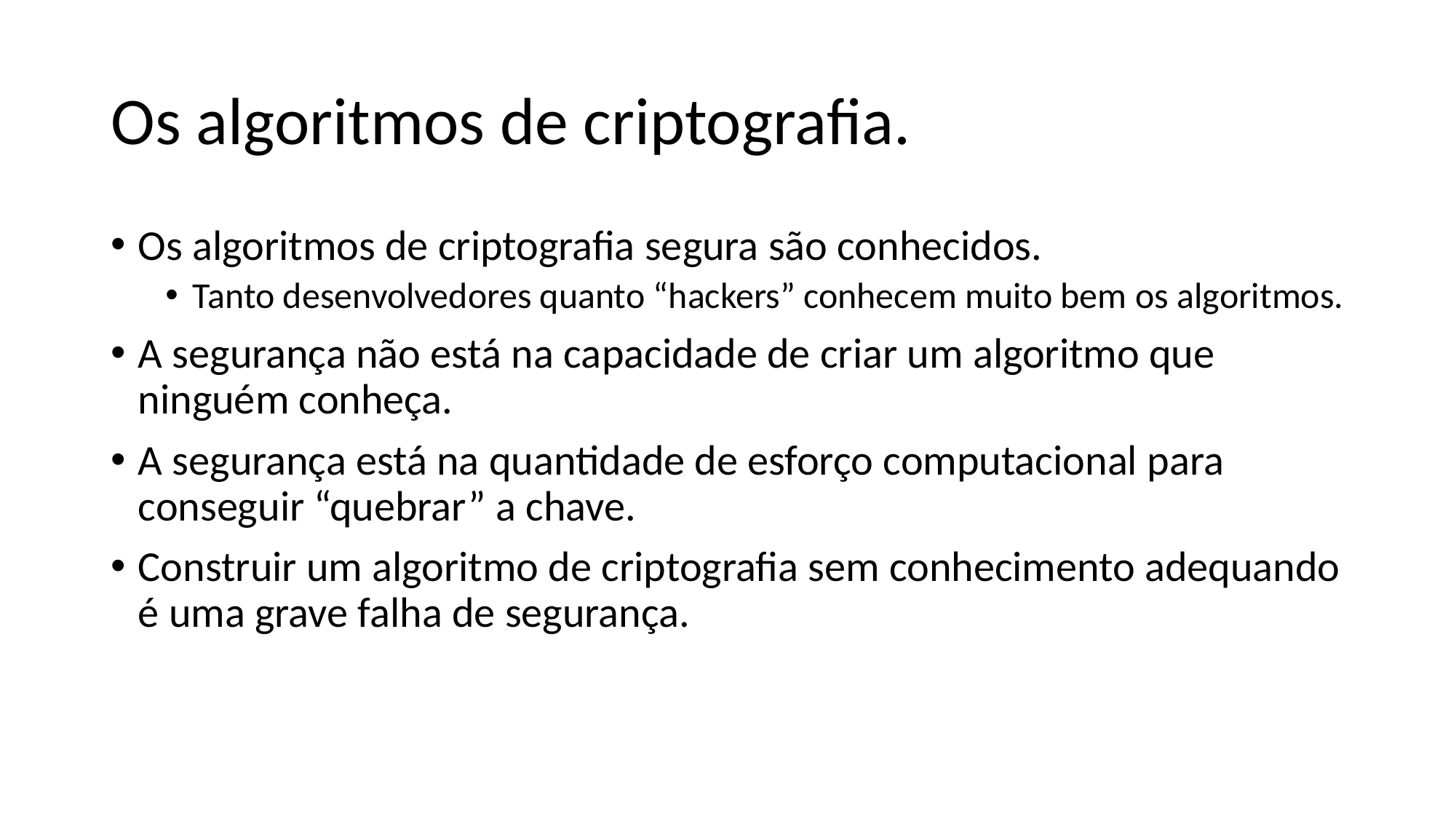

# Os algoritmos de criptografia.
Os algoritmos de criptografia segura são conhecidos.
Tanto desenvolvedores quanto “hackers” conhecem muito bem os algoritmos.
A segurança não está na capacidade de criar um algoritmo que ninguém conheça.
A segurança está na quantidade de esforço computacional para conseguir “quebrar” a chave.
Construir um algoritmo de criptografia sem conhecimento adequando é uma grave falha de segurança.